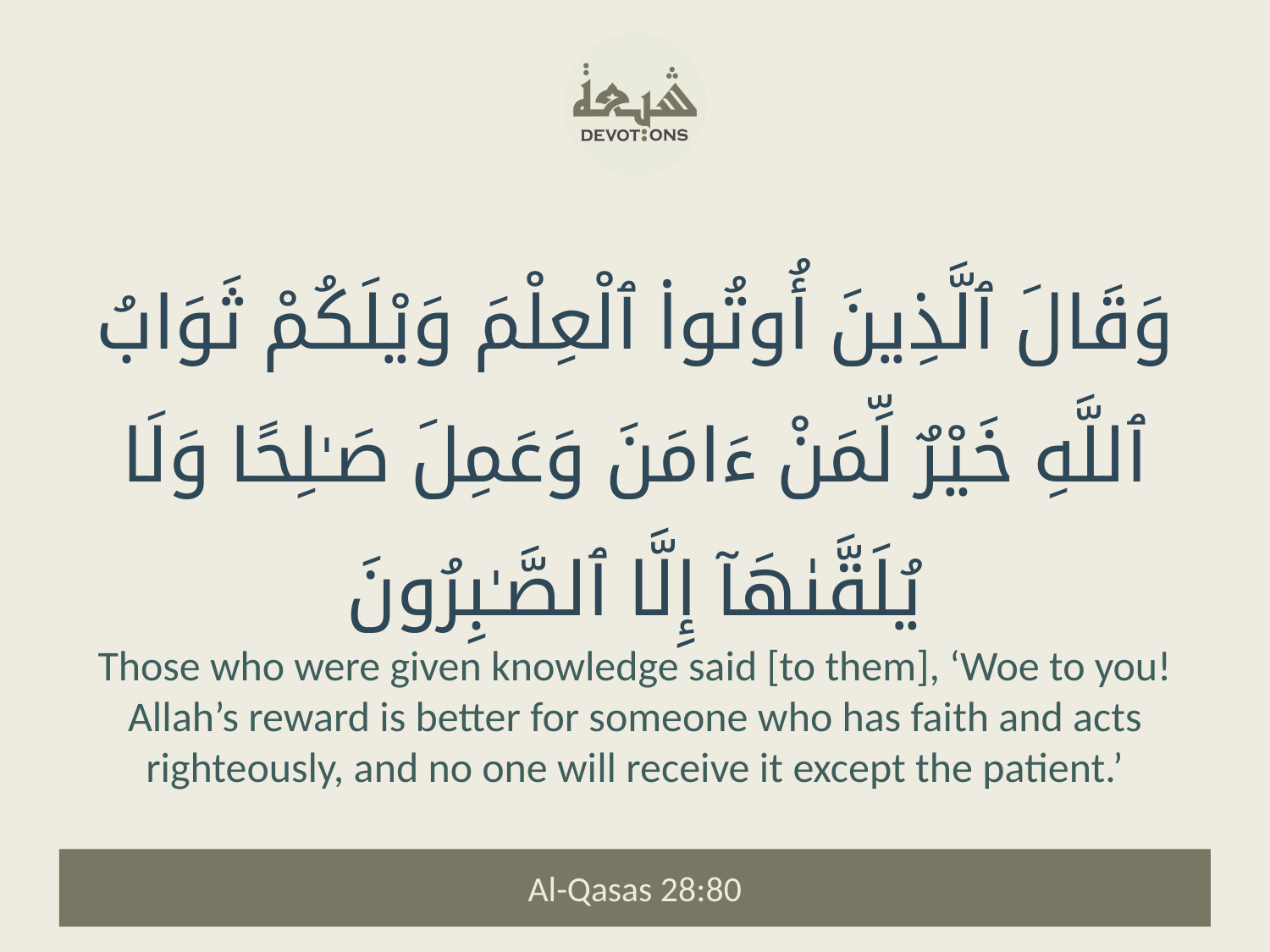

وَقَالَ ٱلَّذِينَ أُوتُوا۟ ٱلْعِلْمَ وَيْلَكُمْ ثَوَابُ ٱللَّهِ خَيْرٌ لِّمَنْ ءَامَنَ وَعَمِلَ صَـٰلِحًا وَلَا يُلَقَّىٰهَآ إِلَّا ٱلصَّـٰبِرُونَ
Those who were given knowledge said [to them], ‘Woe to you! Allah’s reward is better for someone who has faith and acts righteously, and no one will receive it except the patient.’
Al-Qasas 28:80